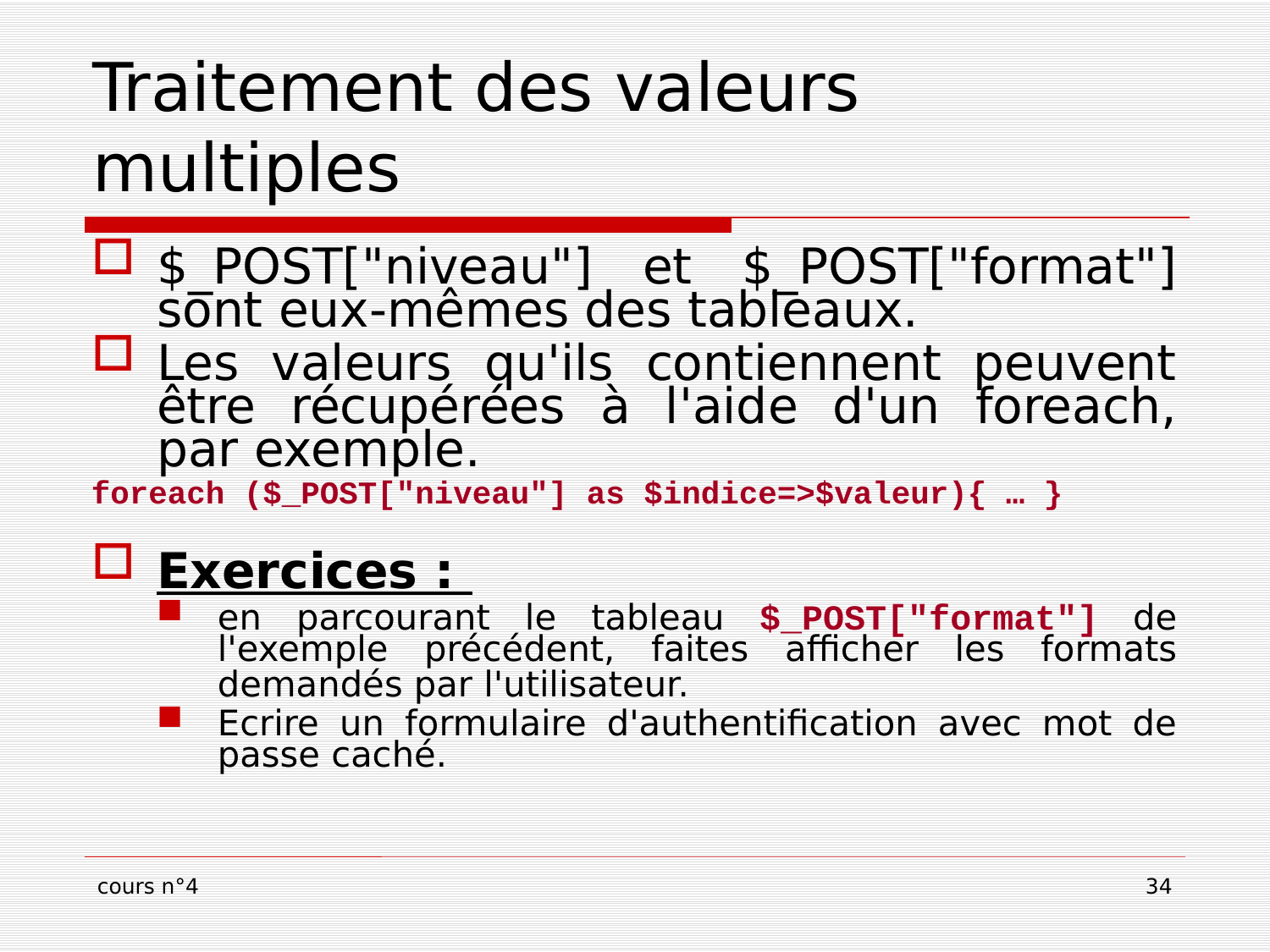

# Traitement des valeurs multiples
$_POST["niveau"] et $_POST["format"] sont eux-mêmes des tableaux.
Les valeurs qu'ils contiennent peuvent être récupérées à l'aide d'un foreach, par exemple.
foreach ($_POST["niveau"] as $indice=>$valeur){ … }

Exercices :
en parcourant le tableau $_POST["format"] de l'exemple précédent, faites afficher les formats demandés par l'utilisateur.
Ecrire un formulaire d'authentification avec mot de passe caché.

cours n°4
34